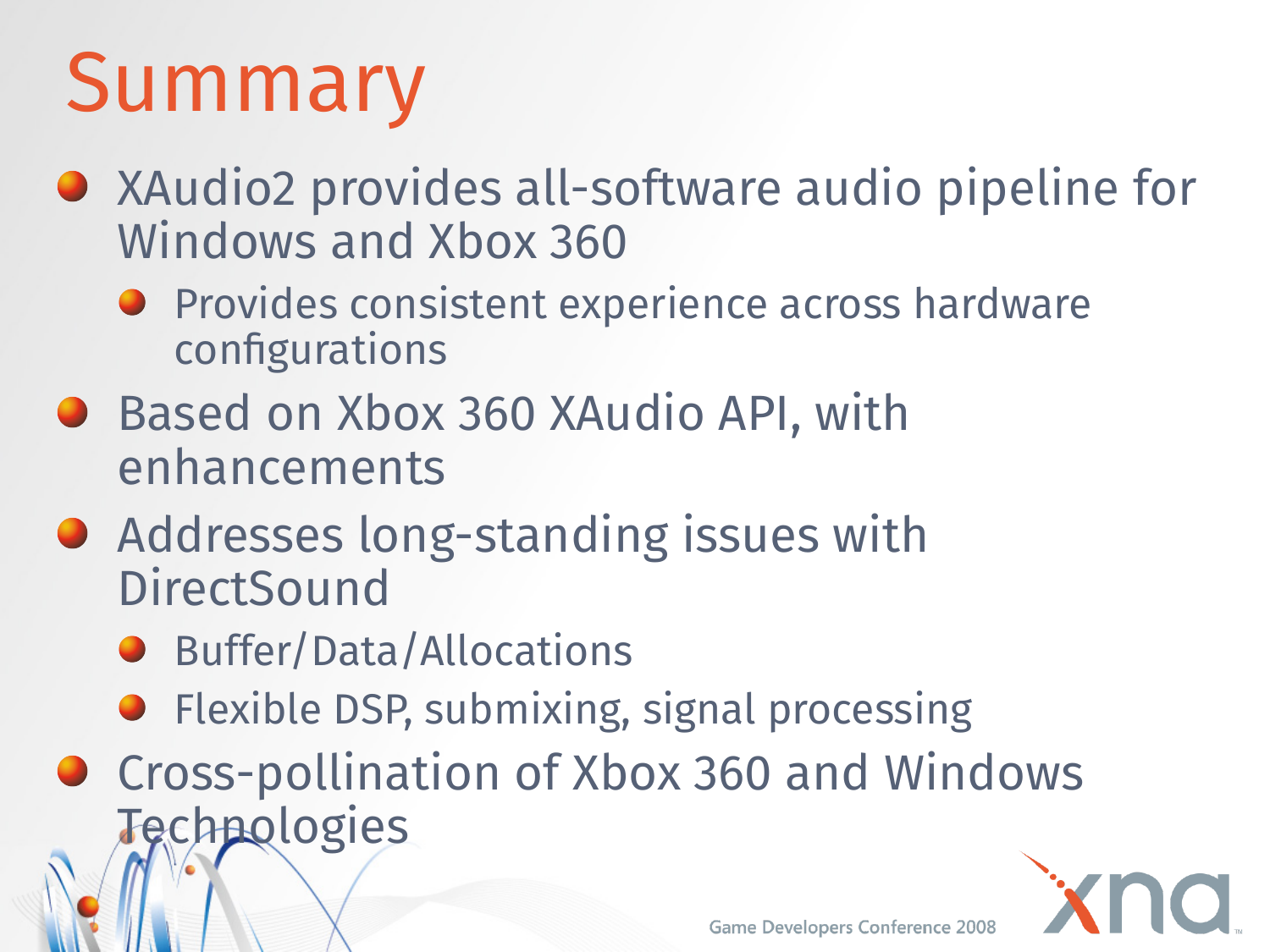

# Summary
XAudio2 provides all-software audio pipeline for Windows and Xbox 360
Provides consistent experience across hardware configurations
Based on Xbox 360 XAudio API, with enhancements
Addresses long-standing issues with DirectSound
Buffer/Data/Allocations
Flexible DSP, submixing, signal processing
Cross-pollination of Xbox 360 and Windows Technologies